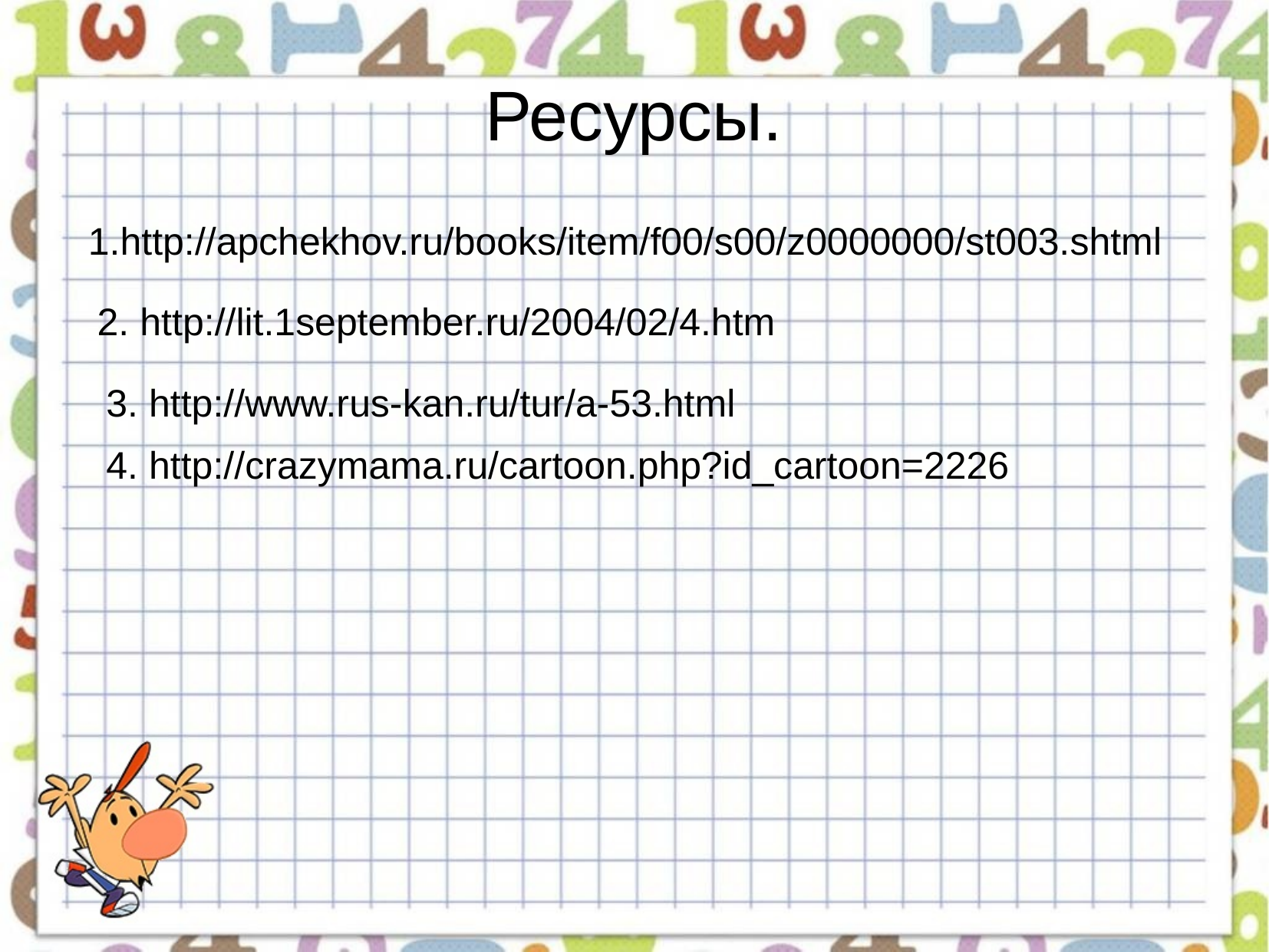

# Ресурсы.
1.http://apchekhov.ru/books/item/f00/s00/z0000000/st003.shtml
2. http://lit.1september.ru/2004/02/4.htm
3. http://www.rus-kan.ru/tur/a-53.html
4. http://crazymama.ru/cartoon.php?id_cartoon=2226